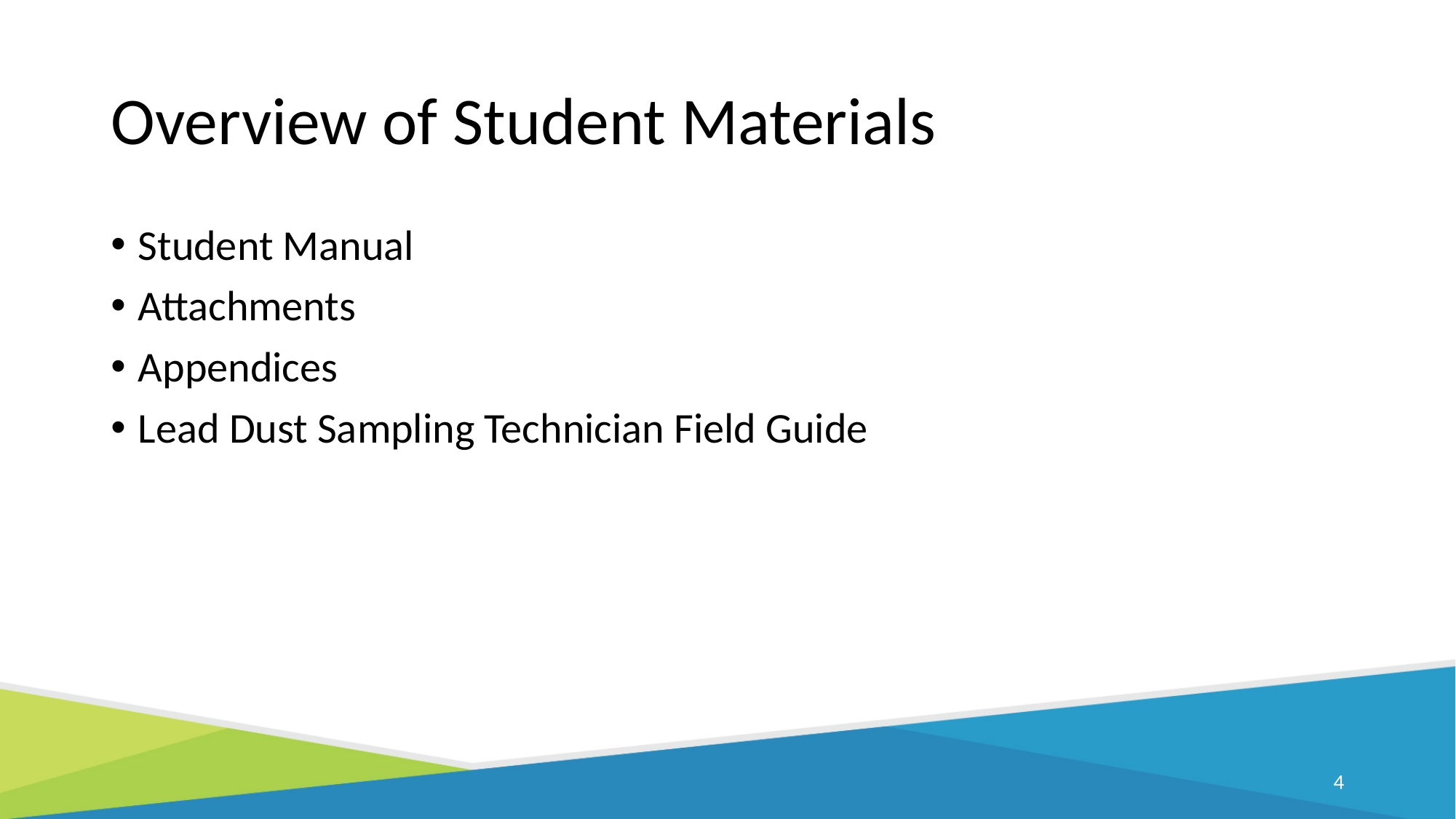

# Overview of Student Materials
Student Manual
Attachments
Appendices
Lead Dust Sampling Technician Field Guide
4